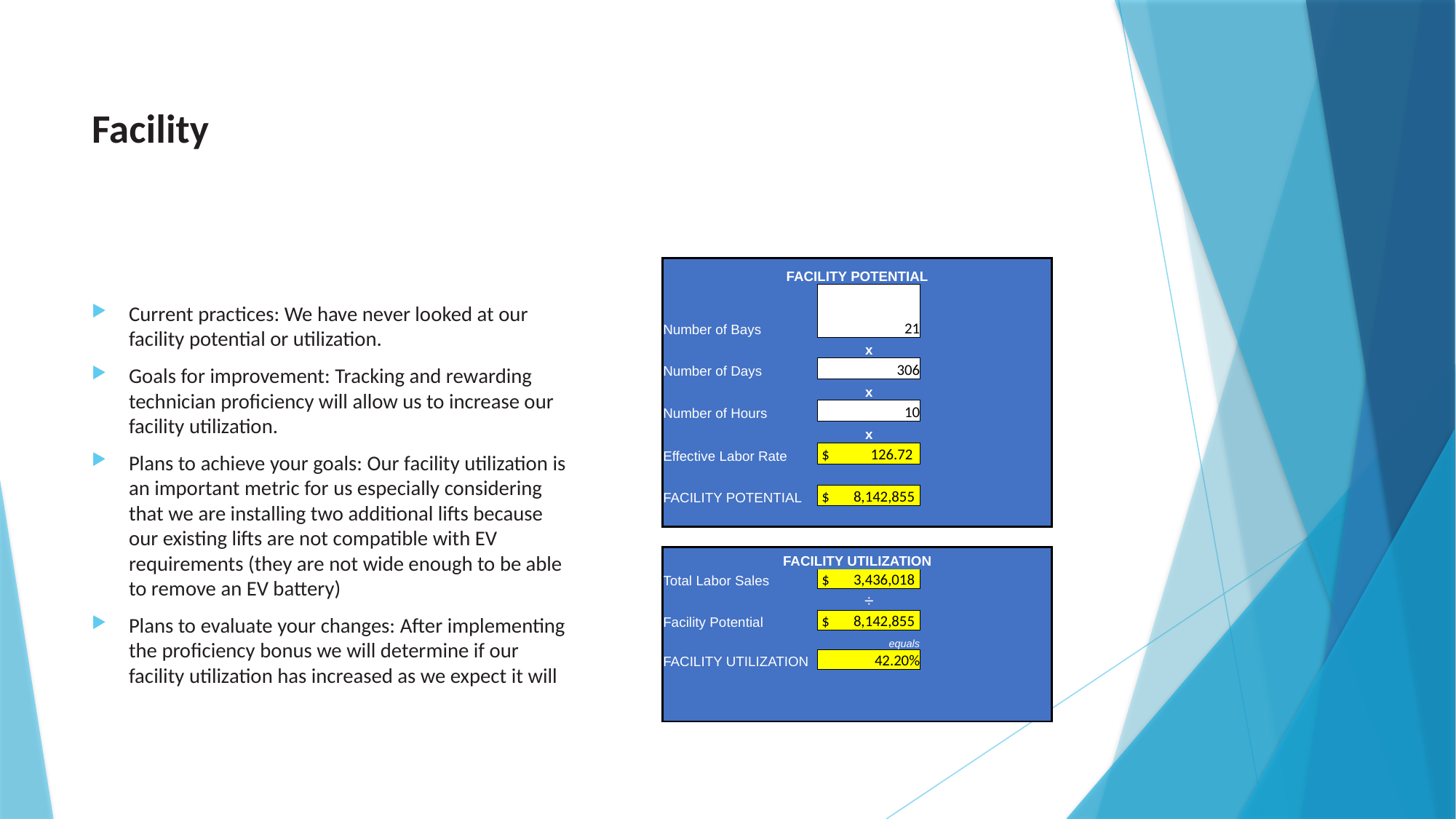

# Facility
| FACILITY POTENTIAL |  |  |  |
| --- | --- | --- | --- |
| Number of Bays | 21 |  |  |
|  | x |  |  |
| Number of Days | 306 |  |  |
|  | x |  |  |
| Number of Hours | 10 |  |  |
|  | x |  |  |
| Effective Labor Rate | $ 126.72 |  |  |
|  |  |  |  |
| FACILITY POTENTIAL | $ 8,142,855 |  |  |
|  |  |  |  |
|  |  |  |  |
| FACILITY UTILIZATION |  |  |  |
| Total Labor Sales | $ 3,436,018 |  |  |
|  | ÷ |  |  |
| Facility Potential | $ 8,142,855 |  |  |
|  | equals |  |  |
| FACILITY UTILIZATION | 42.20% |  |  |
|  |  |  |  |
|  |  |  |  |

Current practices: We have never looked at our facility potential or utilization.
Goals for improvement: Tracking and rewarding technician proficiency will allow us to increase our facility utilization.
Plans to achieve your goals: Our facility utilization is an important metric for us especially considering that we are installing two additional lifts because our existing lifts are not compatible with EV requirements (they are not wide enough to be able to remove an EV battery)
Plans to evaluate your changes: After implementing the proficiency bonus we will determine if our facility utilization has increased as we expect it will